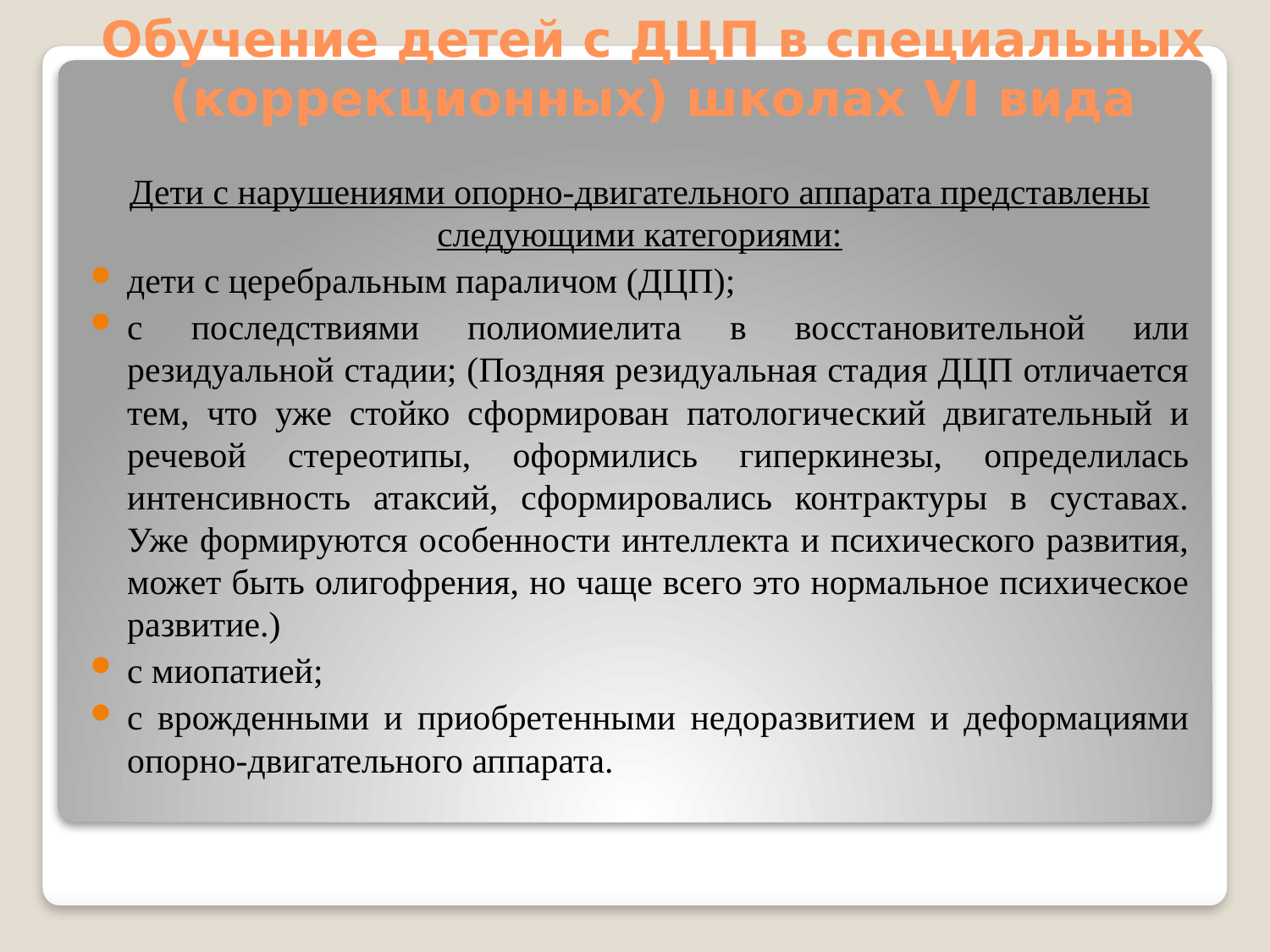

# Обучение детей с ДЦП в специальных (коррекционных) школах VI вида
Дети с нарушениями опорно-двигательного аппарата представлены следующими категориями:
дети с церебральным параличом (ДЦП);
с последствиями полиомиелита в восстановительной или резидуальной стадии; (Поздняя резидуальная стадия ДЦП отличается тем, что уже стойко сформирован патологический двигательный и речевой стереотипы, оформились гиперкинезы, определилась интенсивность атаксий, сформировались контрактуры в суставах. Уже формируются особенности интеллекта и психического развития, может быть олигофрения, но чаще всего это нормальное психическое развитие.)
с миопатией;
с врожденными и приобретенными недоразвитием и деформациями опорно-двигательного аппарата.